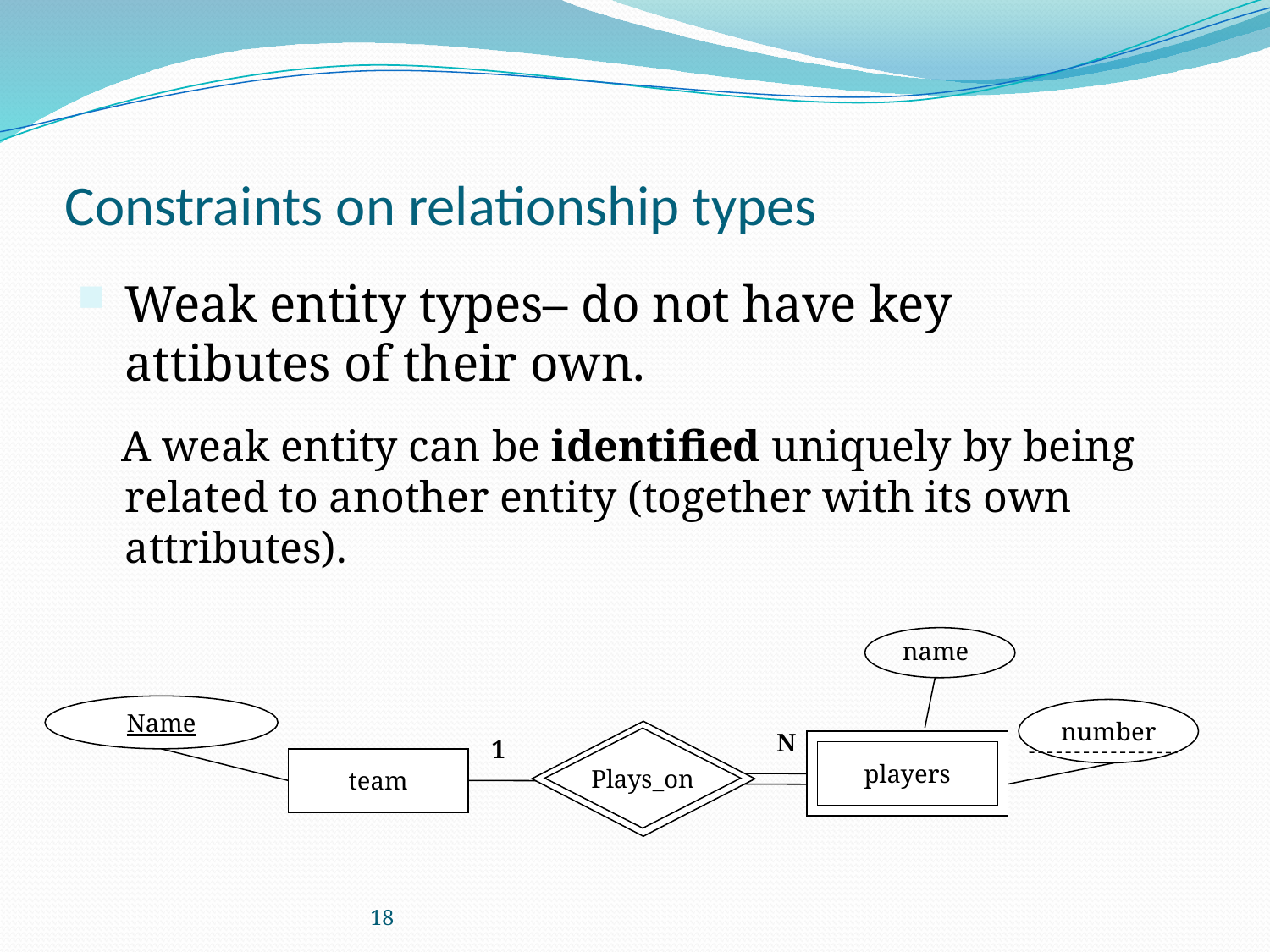

# Constraints on relationship types
Weak entity types– do not have key attibutes of their own.

    A weak entity can be identified uniquely by being related to another entity (together with its own attributes).

name

Name
number
N

players

Plays_on
1

team

18